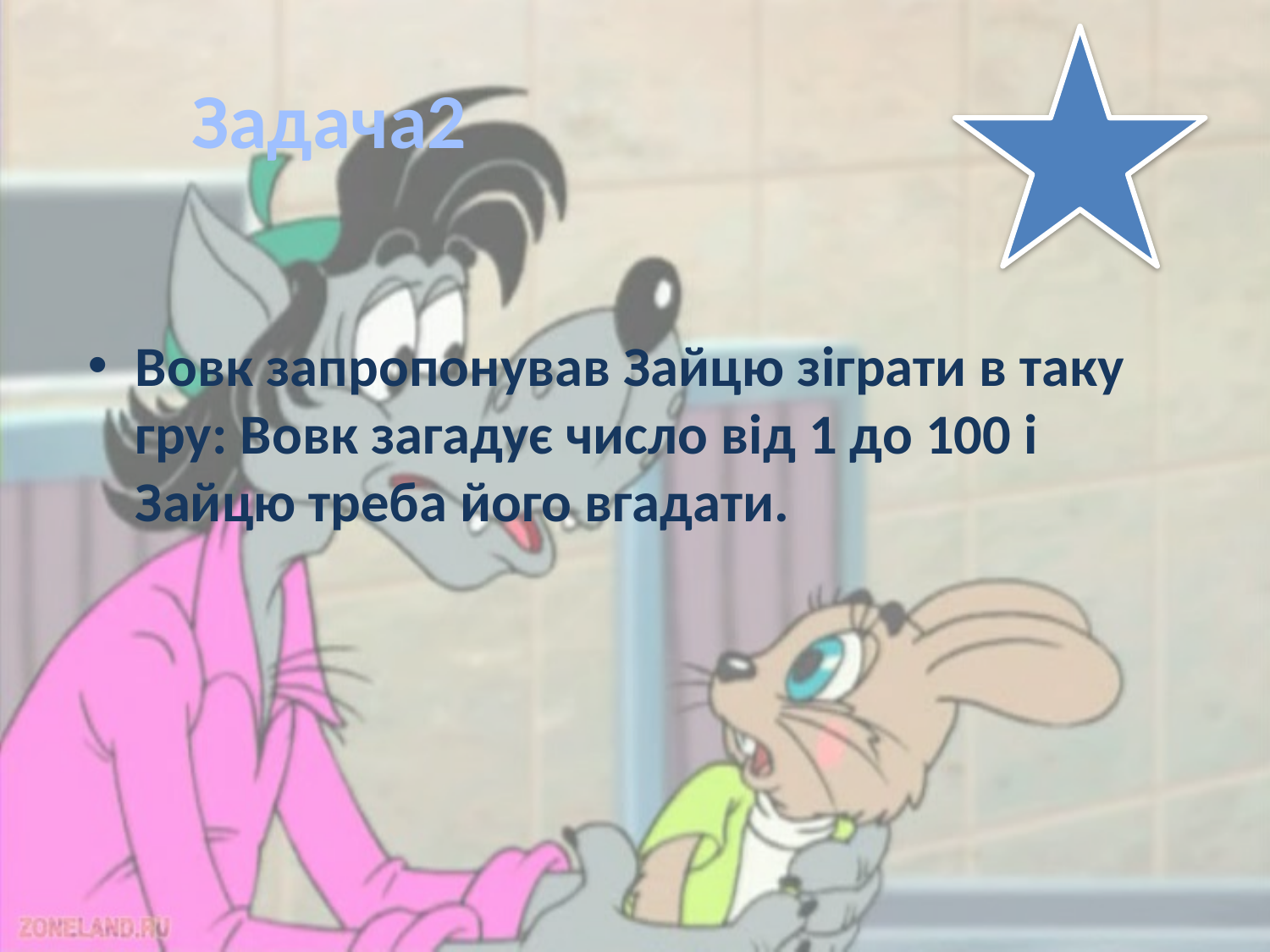

# Задача2
Вовк запропонував Зайцю зіграти в таку гру: Вовк загадує число від 1 до 100 і Зайцю треба його вгадати.